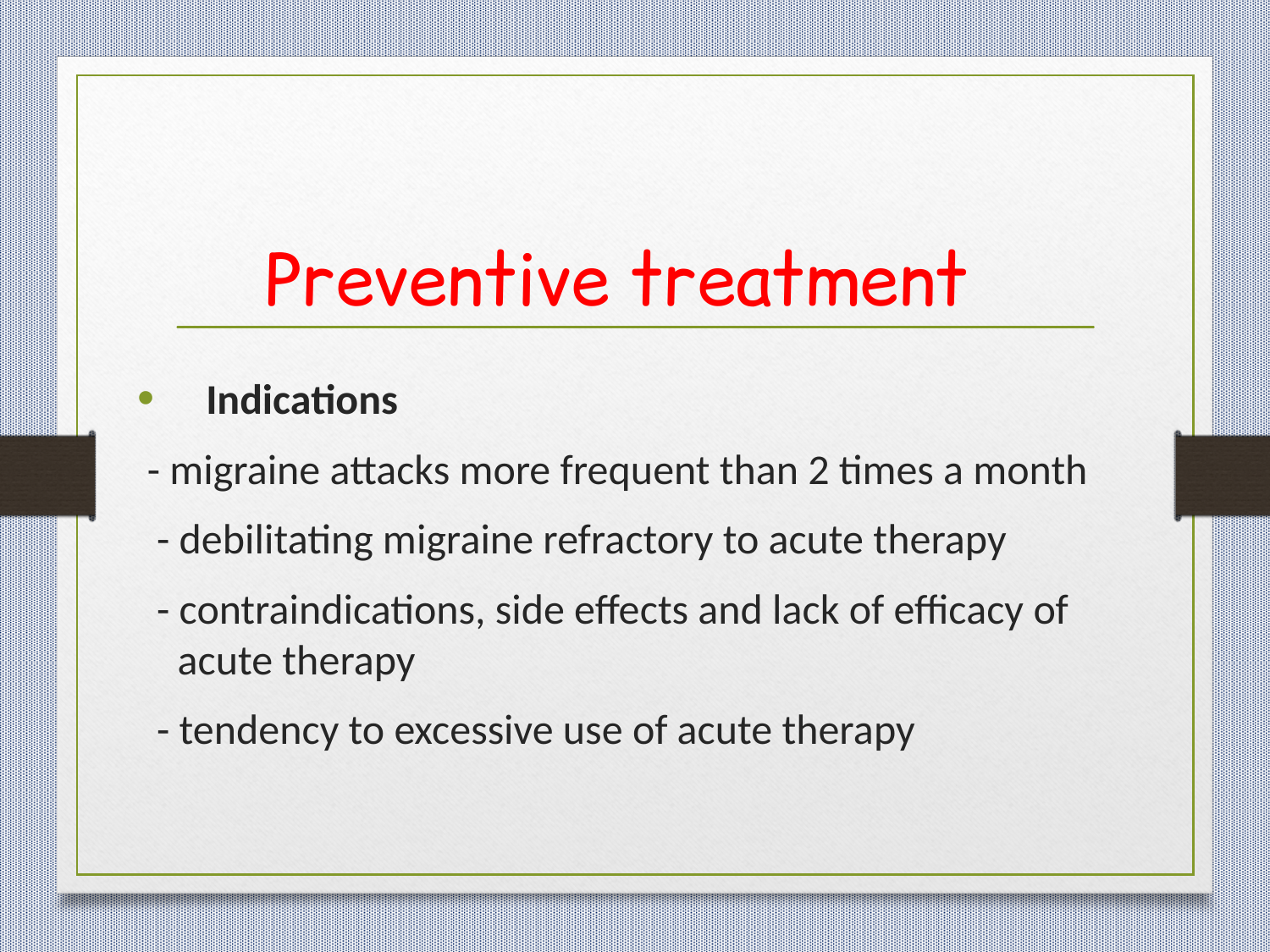

# Preventive treatment
   Indications
 - migraine attacks more frequent than 2 times a month
  - debilitating migraine refractory to acute therapy
  - contraindications, side effects and lack of efficacy of acute therapy
  - tendency to excessive use of acute therapy